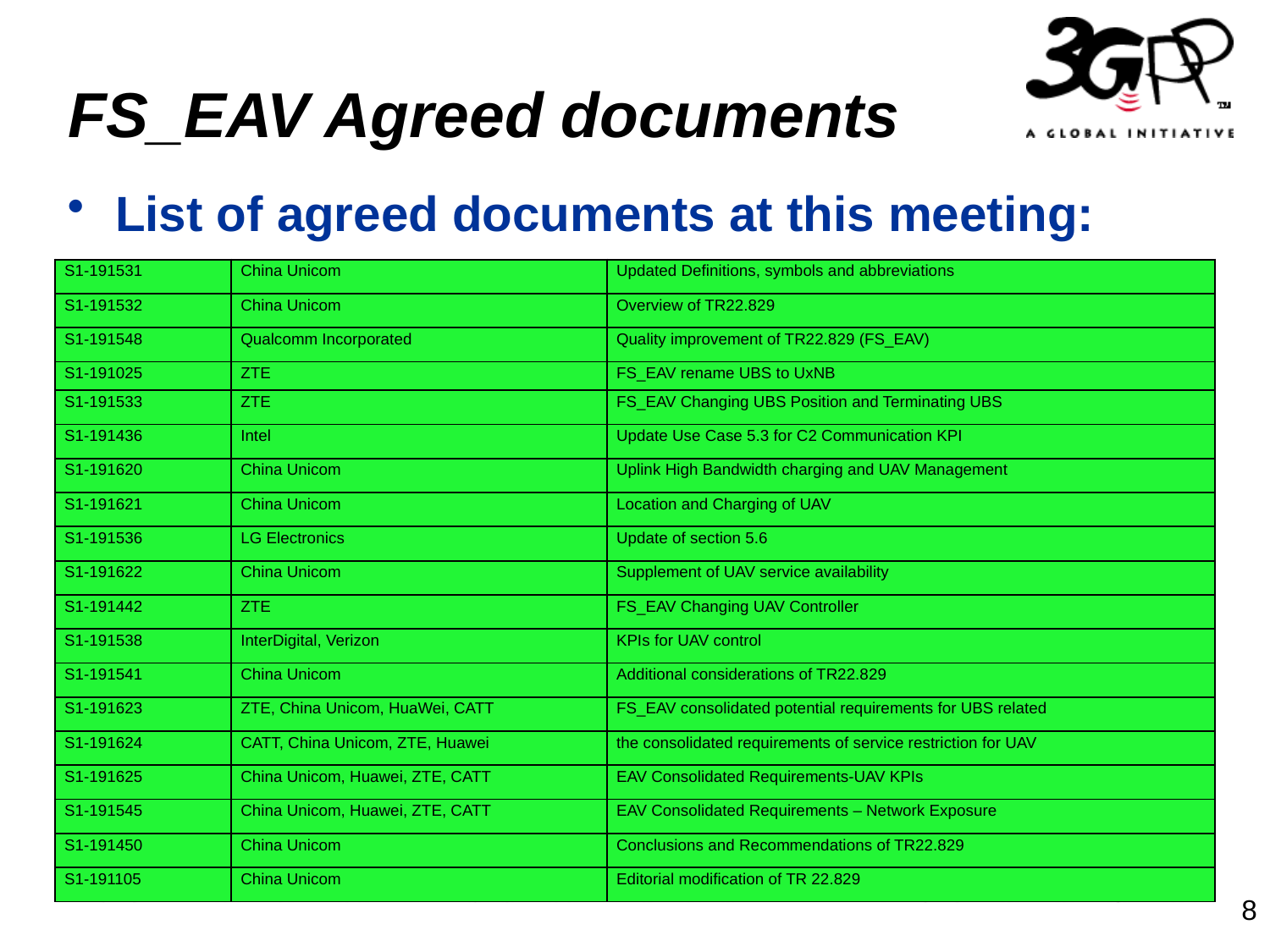

# FS_EAV Agreed documents
List of agreed documents at this meeting:

| S1-191531 | China Unicom | Updated Definitions, symbols and abbreviations |
| --- | --- | --- |
| S1-191532 | China Unicom | Overview of TR22.829 |
| S1-191548 | Qualcomm Incorporated | Quality improvement of TR22.829 (FS\_EAV) |
| S1-191025 | ZTE | FS\_EAV rename UBS to UxNB |
| S1-191533 | ZTE | FS\_EAV Changing UBS Position and Terminating UBS |
| S1-191436 | Intel | Update Use Case 5.3 for C2 Communication KPI |
| S1-191620 | China Unicom | Uplink High Bandwidth charging and UAV Management |
| S1-191621 | China Unicom | Location and Charging of UAV |
| S1-191536 | LG Electronics | Update of section 5.6 |
| S1-191622 | China Unicom | Supplement of UAV service availability |
| S1-191442 | ZTE | FS\_EAV Changing UAV Controller |
| S1-191538 | InterDigital, Verizon | KPIs for UAV control |
| S1-191541 | China Unicom | Additional considerations of TR22.829 |
| S1-191623 | ZTE, China Unicom, HuaWei, CATT | FS\_EAV consolidated potential requirements for UBS related |
| S1-191624 | CATT, China Unicom, ZTE, Huawei | the consolidated requirements of service restriction for UAV |
| S1-191625 | China Unicom, Huawei, ZTE, CATT | EAV Consolidated Requirements-UAV KPIs |
| S1-191545 | China Unicom, Huawei, ZTE, CATT | EAV Consolidated Requirements – Network Exposure |
| S1-191450 | China Unicom | Conclusions and Recommendations of TR22.829 |
| S1-191105 | China Unicom | Editorial modification of TR 22.829 |
8